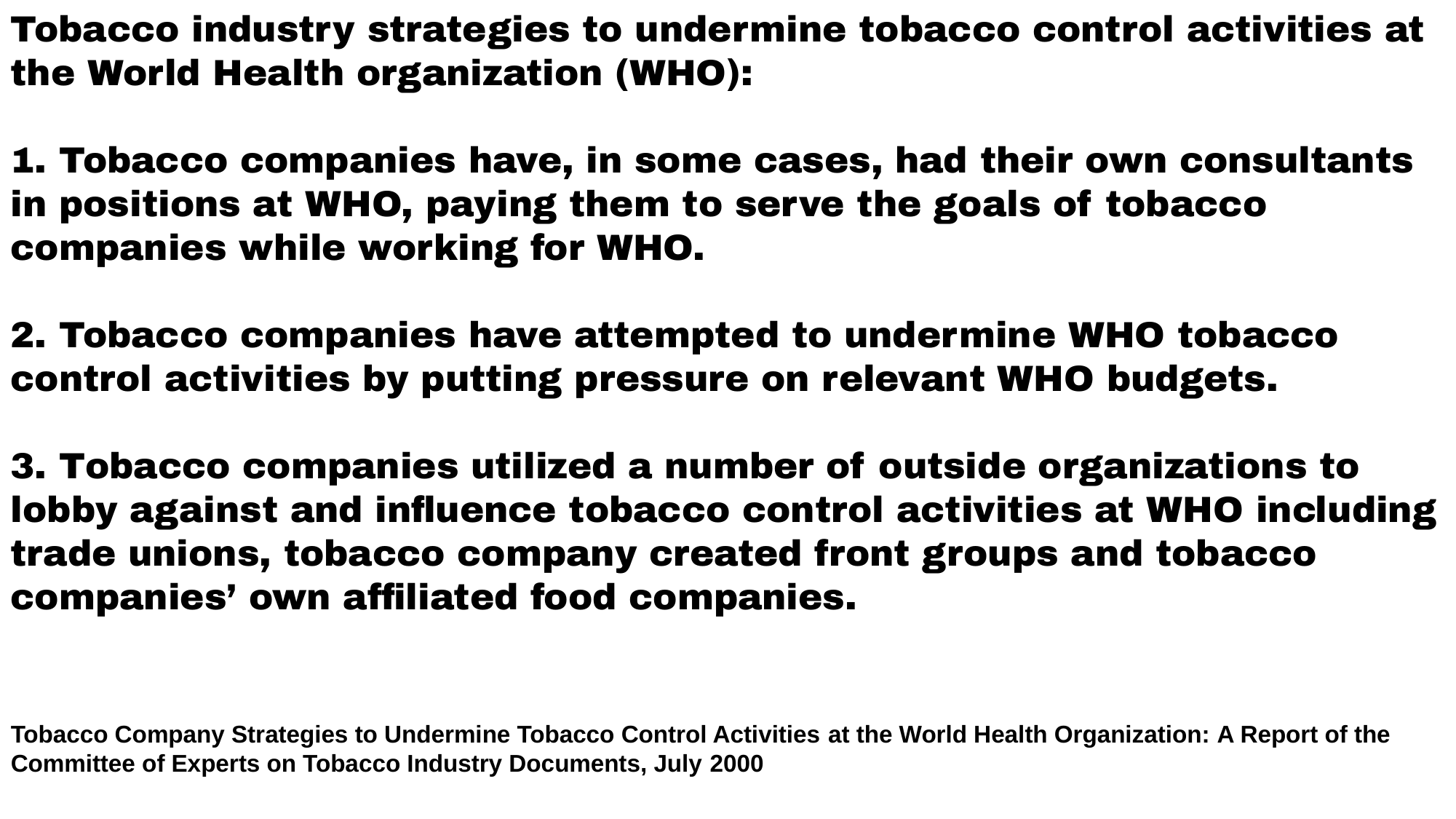

Tobacco industry strategies to undermine tobacco control activities at the World Health organization (WHO):

1. Tobacco companies have, in some cases, had their own consultants in positions at WHO, paying them to serve the goals of tobacco companies while working for WHO.

2. Tobacco companies have attempted to undermine WHO tobacco control activities by putting pressure on relevant WHO budgets.

3. Tobacco companies utilized a number of outside organizations to lobby against and influence tobacco control activities at WHO including trade unions, tobacco company created front groups and tobacco companies’ own affiliated food companies.

Tobacco Company Strategies to Undermine Tobacco Control Activities at the World Health Organization: A Report of the Committee of Experts on Tobacco Industry Documents, July 2000